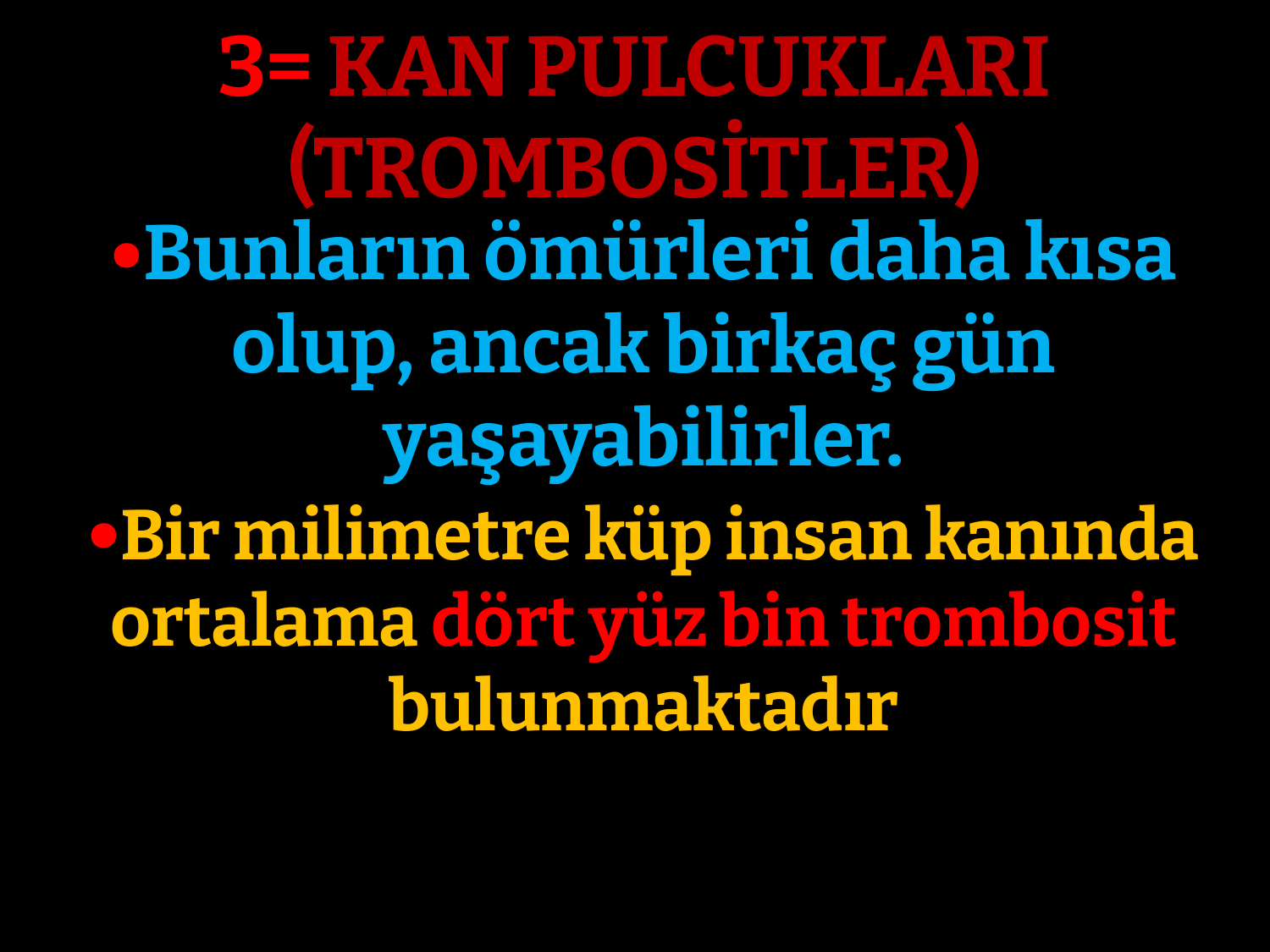

3= KAN PULCUKLARI (TROMBOSİTLER)
•Bunların ömürleri daha kısa olup, ancak birkaç gün yaşayabilirler.
#
•Bir milimetre küp insan kanında ortalama dört yüz bin trombosit bulunmaktadır